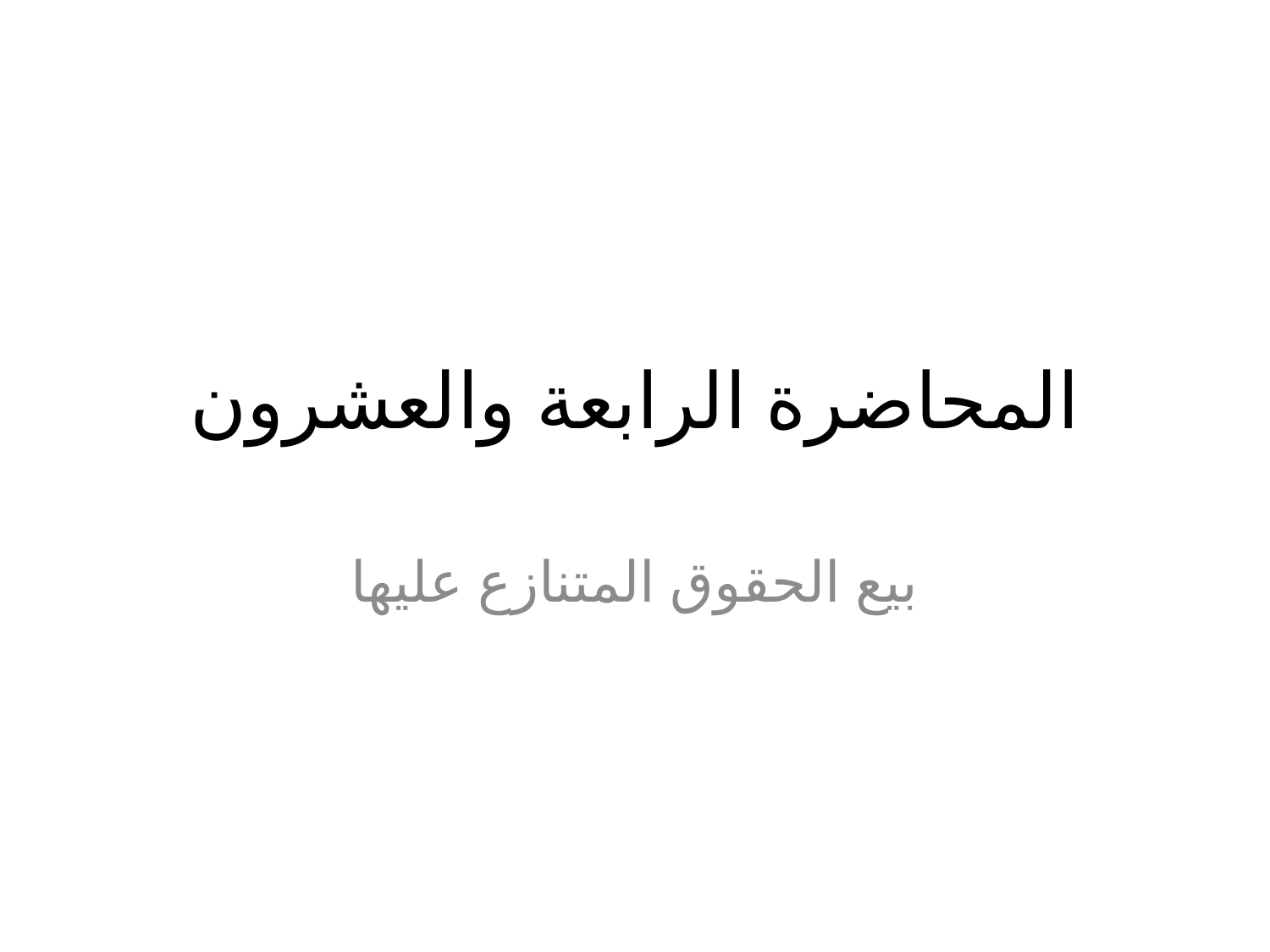

# المحاضرة الرابعة والعشرون
بيع الحقوق المتنازع عليها